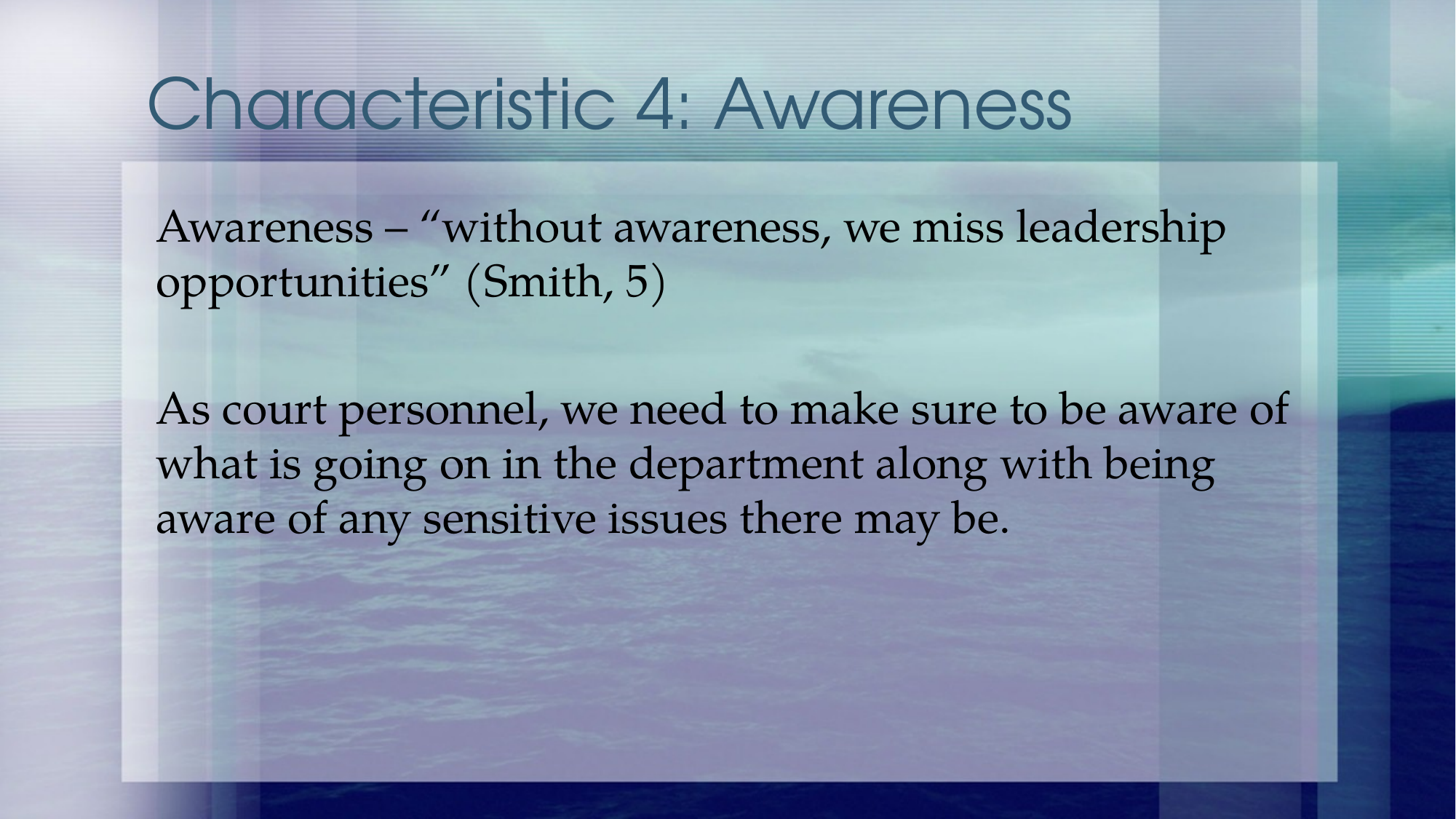

# Characteristic 4: Awareness
Awareness – “without awareness, we miss leadership opportunities” (Smith, 5)

As court personnel, we need to make sure to be aware of what is going on in the department along with being aware of any sensitive issues there may be.